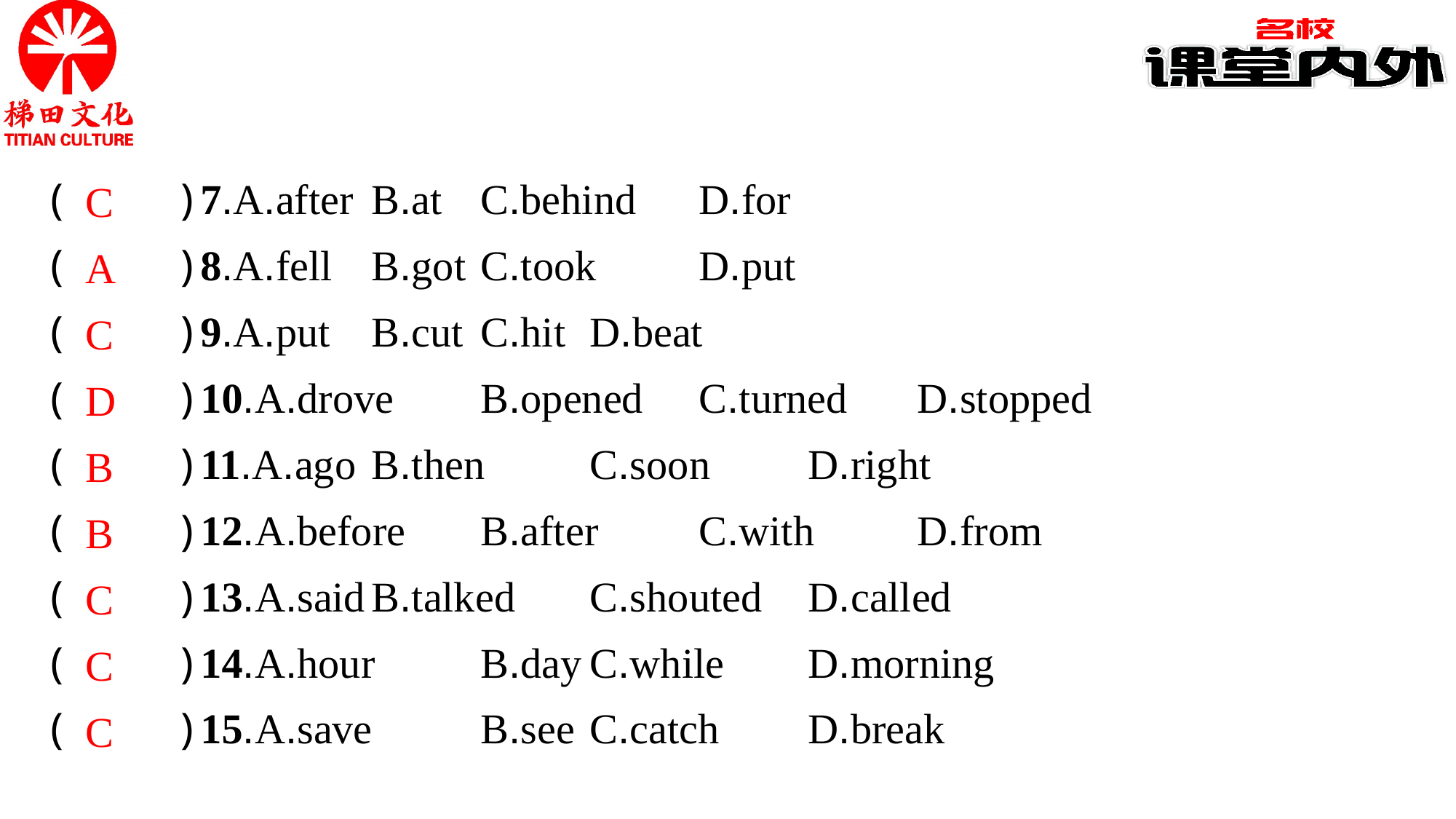

C
A
C
D
B
B
C
C
C
(　　)7.A.after	B.at	C.behind	D.for
(　　)8.A.fell	B.got	C.took	D.put
(　　)9.A.put	B.cut	C.hit	D.beat
(　　)10.A.drove	B.opened	C.turned	D.stopped
(　　)11.A.ago	B.then	C.soon	D.right
(　　)12.A.before	B.after	C.with	D.from
(　　)13.A.said	B.talked	C.shouted	D.called
(　　)14.A.hour	B.day	C.while	D.morning
(　　)15.A.save	B.see	C.catch	D.break